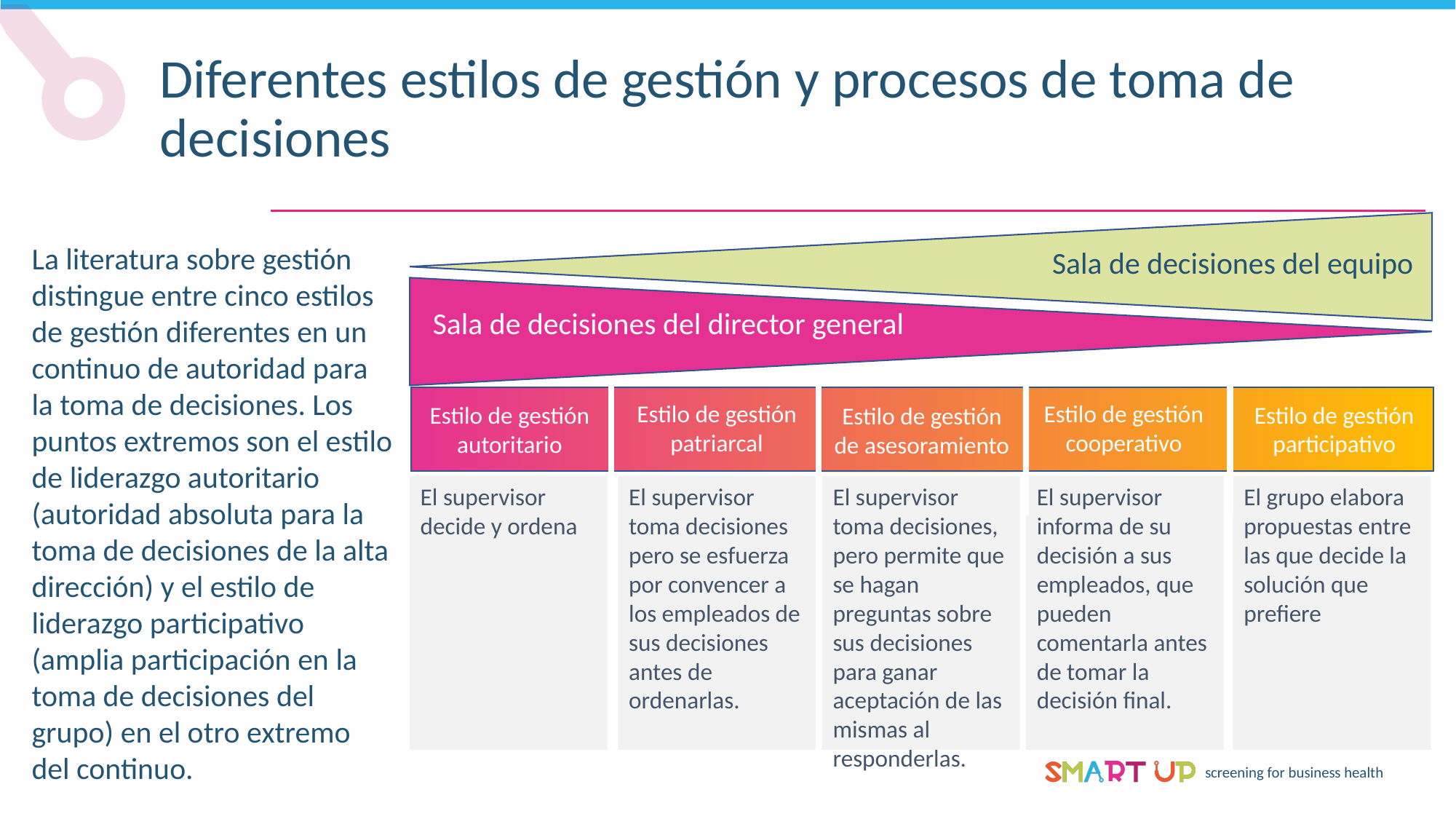

Diferentes estilos de gestión y procesos de toma de decisiones
La literatura sobre gestión distingue entre cinco estilos de gestión diferentes en un continuo de autoridad para la toma de decisiones. Los puntos extremos son el estilo de liderazgo autoritario (autoridad absoluta para la toma de decisiones de la alta dirección) y el estilo de liderazgo participativo (amplia participación en la toma de decisiones del grupo) en el otro extremo del continuo.
Sala de decisiones del equipo
Sala de decisiones del director general
Estilo de gestión patriarcal
Estilo de gestión cooperativo
Estilo de gestión participativo
Estilo de gestión carismático
Estilo de gestión autoritario

Estilo de gestión carismático
Estilo de gestión de asesoramiento
Estilo de gestión carismático
Estilo de gestión carismático
Estilo de gestión carismático
El supervisor decide y ordena
El supervisor toma decisiones pero se esfuerza por convencer a los empleados de sus decisiones antes de ordenarlas.
El supervisor toma decisiones, pero permite que se hagan preguntas sobre sus decisiones para ganar aceptación de las mismas al responderlas.
El supervisor informa de su decisión a sus empleados, que pueden comentarla antes de tomar la decisión final.
El grupo elabora propuestas entre las que decide la solución que prefiere